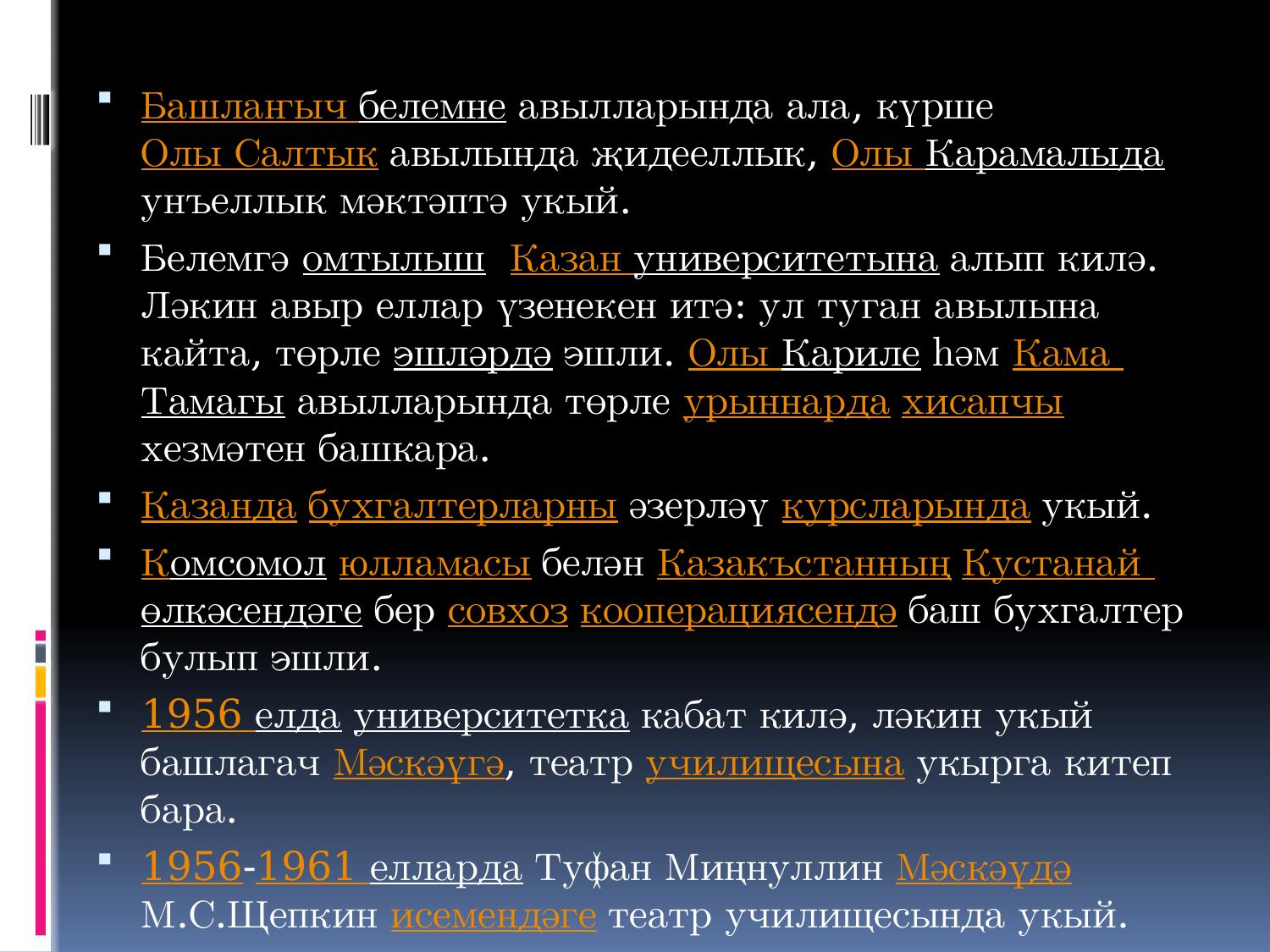

Башлангыч белемне авылларында ала, күрше Олы Салтык авылында җидееллык, Олы Карамалыда  унъеллык мәктәптә укый.
Белемгә омтылыш  Казан университетына алып килә. Ләкин авыр еллар үзенекен итә: ул туган авылына кайта, төрле эшләрдә эшли. Олы Кариле һәм Кама Тамагы авылларында төрле урыннарда хисапчы хезмәтен башкара.
Казанда бухгалтерларны әзерләү курсларында укый.
Комсомол юлламасы белән Казакъстанның Кустанай өлкәсендәге бер совхоз кооперациясендә баш бухгалтер булып эшли.
1956 елда университетка кабат килә, ләкин укый башлагач Мәскәүгә, театр училищесына укырга китеп бара.
1956-1961 елларда Туфан Миңнуллин Мәскәүдә М.С.Щепкин исемендәге театр училищесында укый.